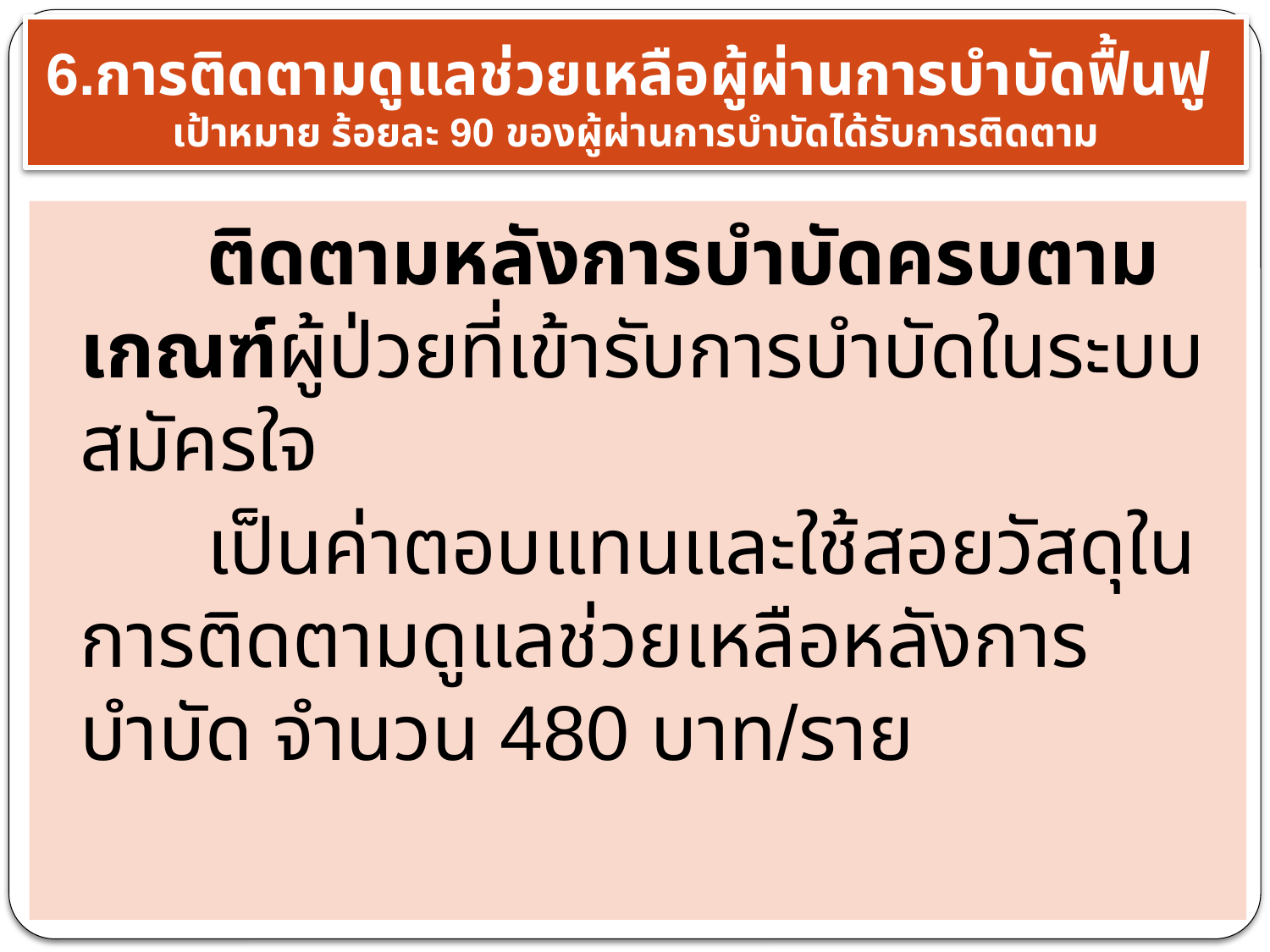

# 6.การติดตามดูแลช่วยเหลือผู้ผ่านการบำบัดฟื้นฟู เป้าหมาย ร้อยละ 90 ของผู้ผ่านการบำบัดได้รับการติดตาม
		ติดตามหลังการบำบัดครบตามเกณฑ์ผู้ป่วยที่เข้ารับการบำบัดในระบบสมัครใจ
		เป็นค่าตอบแทนและใช้สอยวัสดุในการติดตามดูแลช่วยเหลือหลังการบำบัด จำนวน 480 บาท/ราย